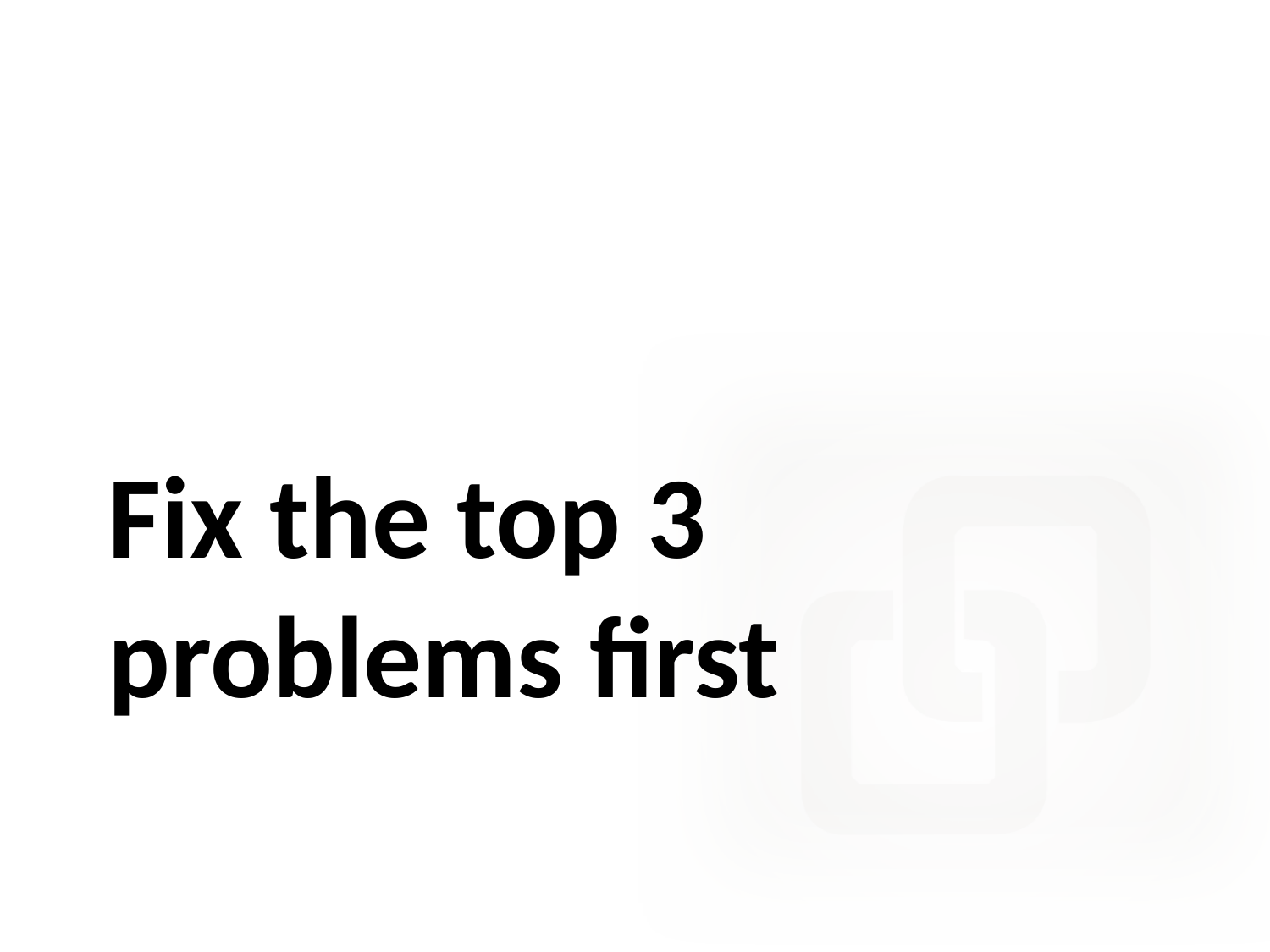

# Fix the top 3 problems first